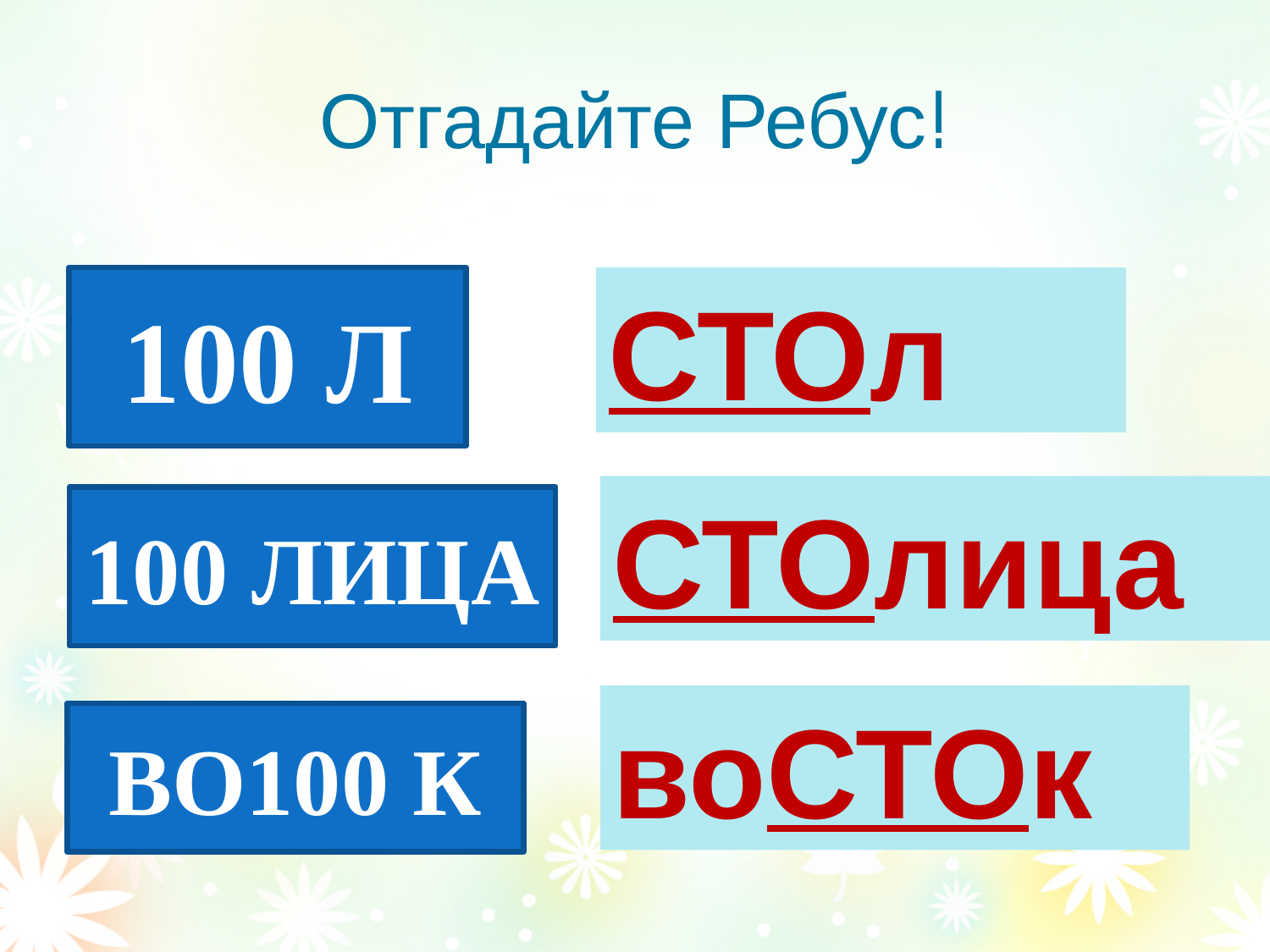

# Отгадайте Ребус!
100 Л
СТОл

СТОлица
100 ЛИЦА

воСТОк
ВО100 К